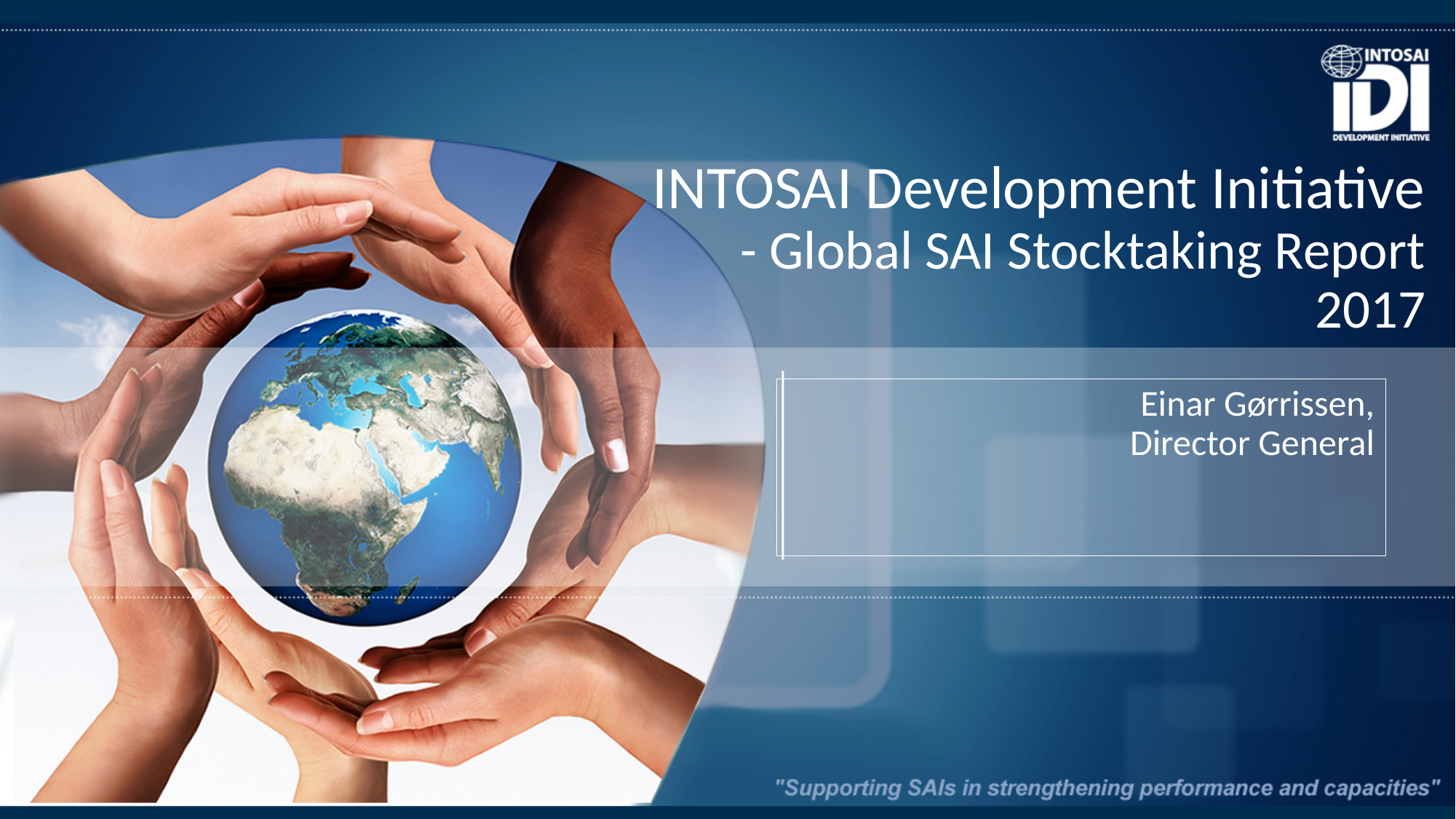

# INTOSAI Development Initiative - Global SAI Stocktaking Report 2017
Einar Gørrissen,
Director General